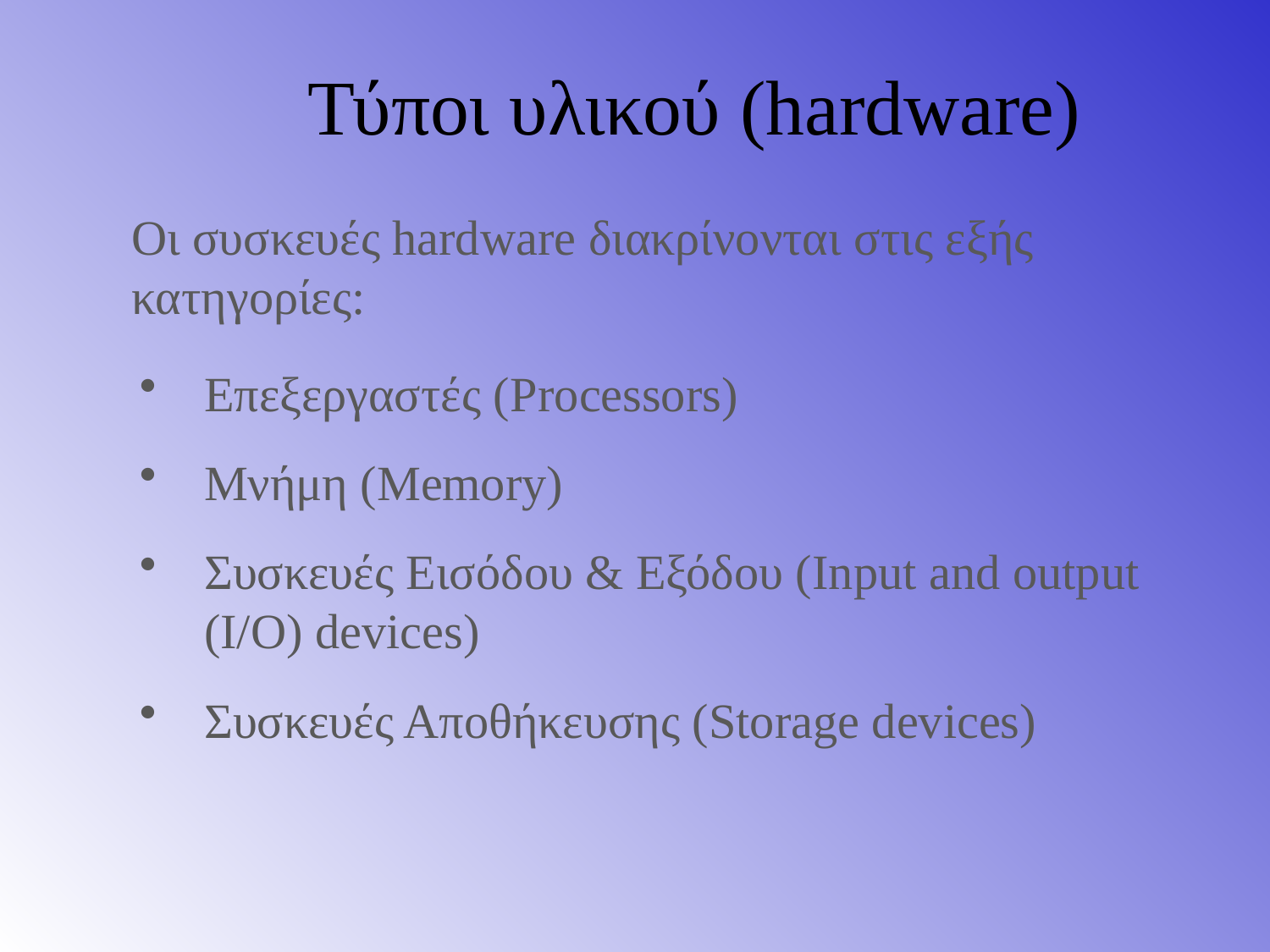

Τύποι υλικού (hardware)
Οι συσκευές hardware διακρίνονται στις εξής κατηγορίες:
Επεξεργαστές (Processors)
Μνήμη (Memory)
Συσκευές Εισόδου & Εξόδου (Input and output (I/O) devices)
Συσκευές Αποθήκευσης (Storage devices)